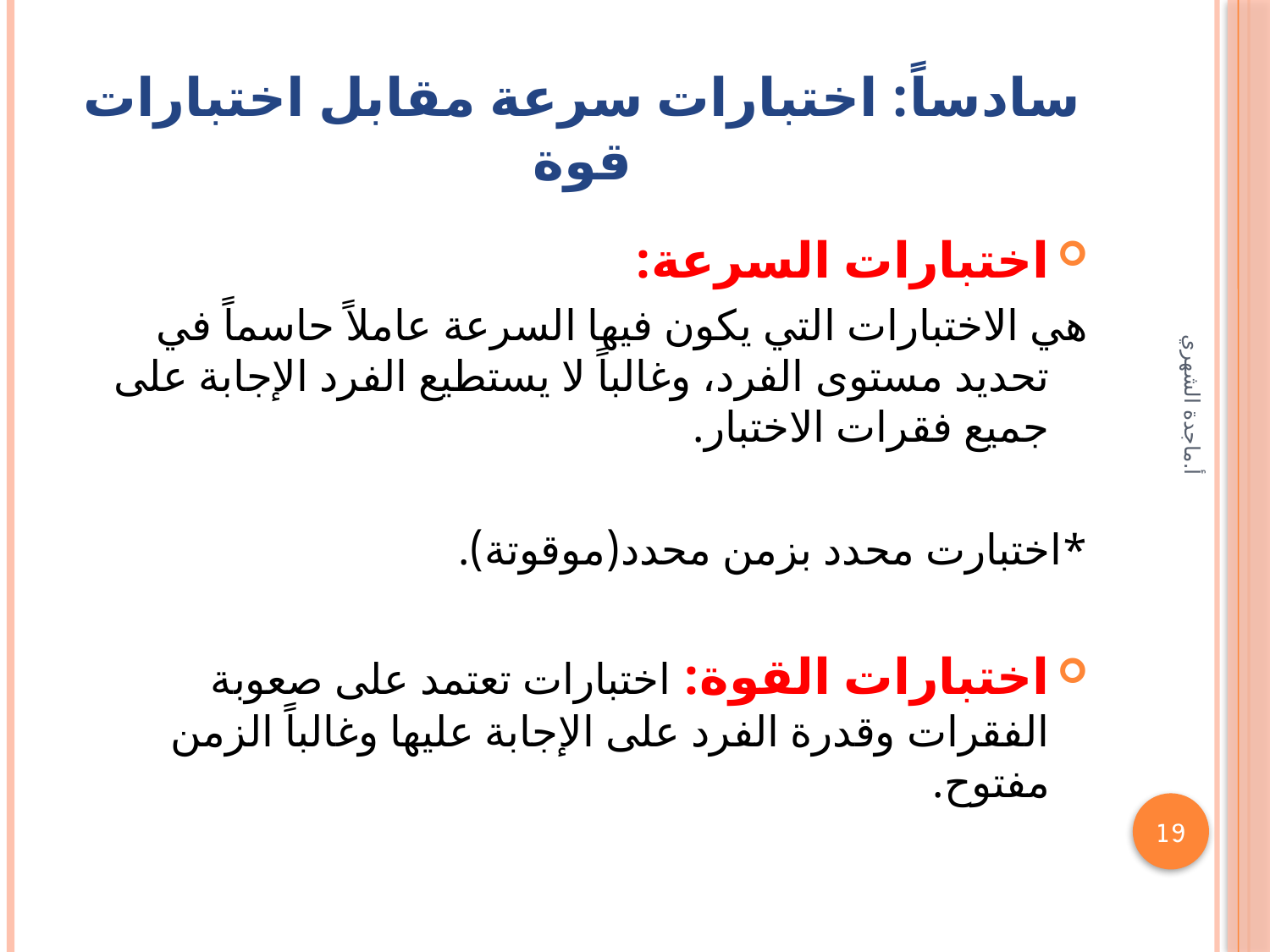

# سادساً: اختبارات سرعة مقابل اختبارات قوة
اختبارات السرعة:
هي الاختبارات التي يكون فيها السرعة عاملاً حاسماً في تحديد مستوى الفرد، وغالباً لا يستطيع الفرد الإجابة على جميع فقرات الاختبار.

*اختبارت محدد بزمن محدد(موقوتة).

اختبارات القوة: اختبارات تعتمد على صعوبة الفقرات وقدرة الفرد على الإجابة عليها وغالباً الزمن مفتوح.
أ.ماجدة الشهري
19